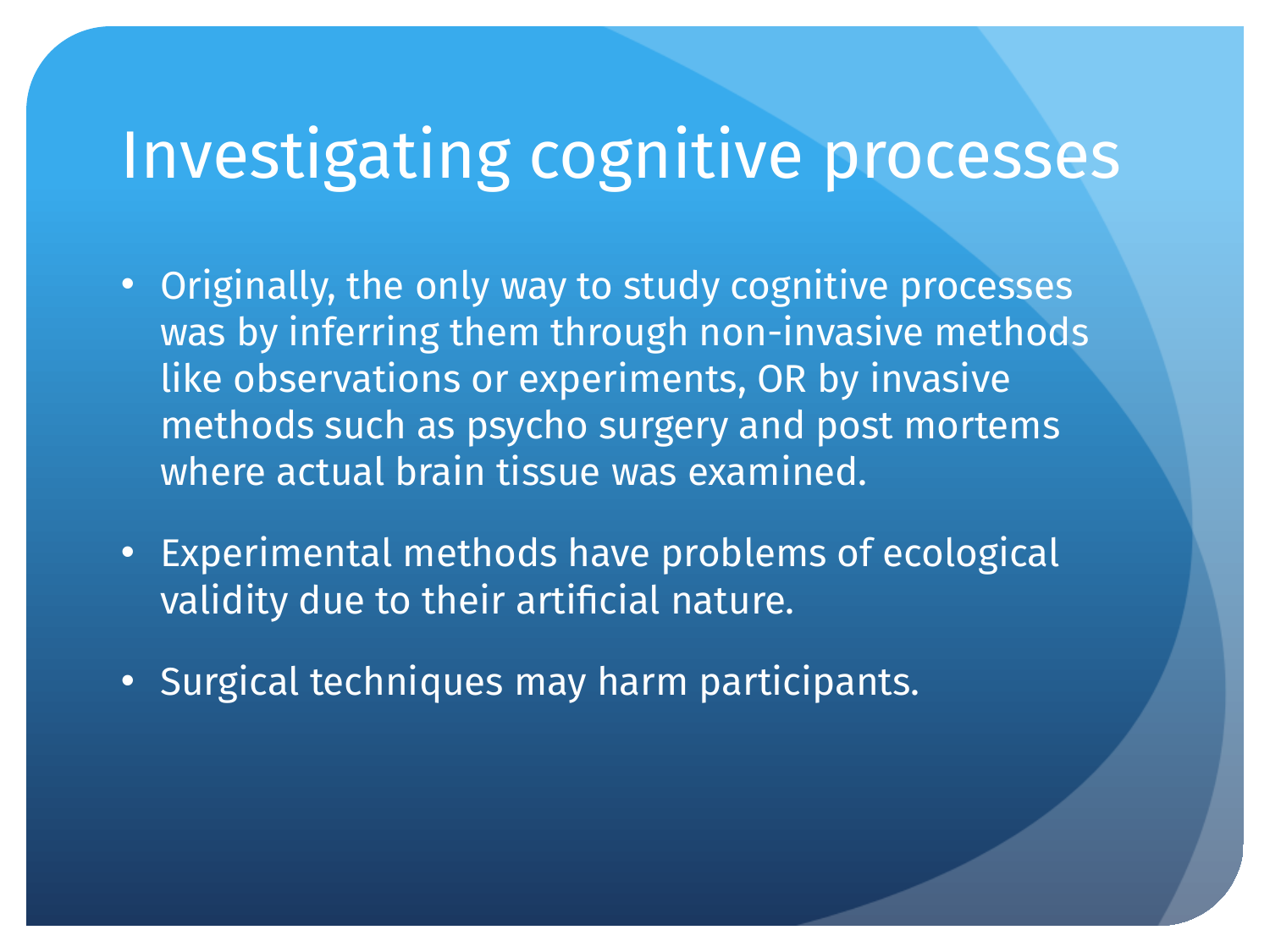

# Investigating cognitive processes
Originally, the only way to study cognitive processes was by inferring them through non-invasive methods like observations or experiments, OR by invasive methods such as psycho surgery and post mortems where actual brain tissue was examined.
Experimental methods have problems of ecological validity due to their artificial nature.
Surgical techniques may harm participants.